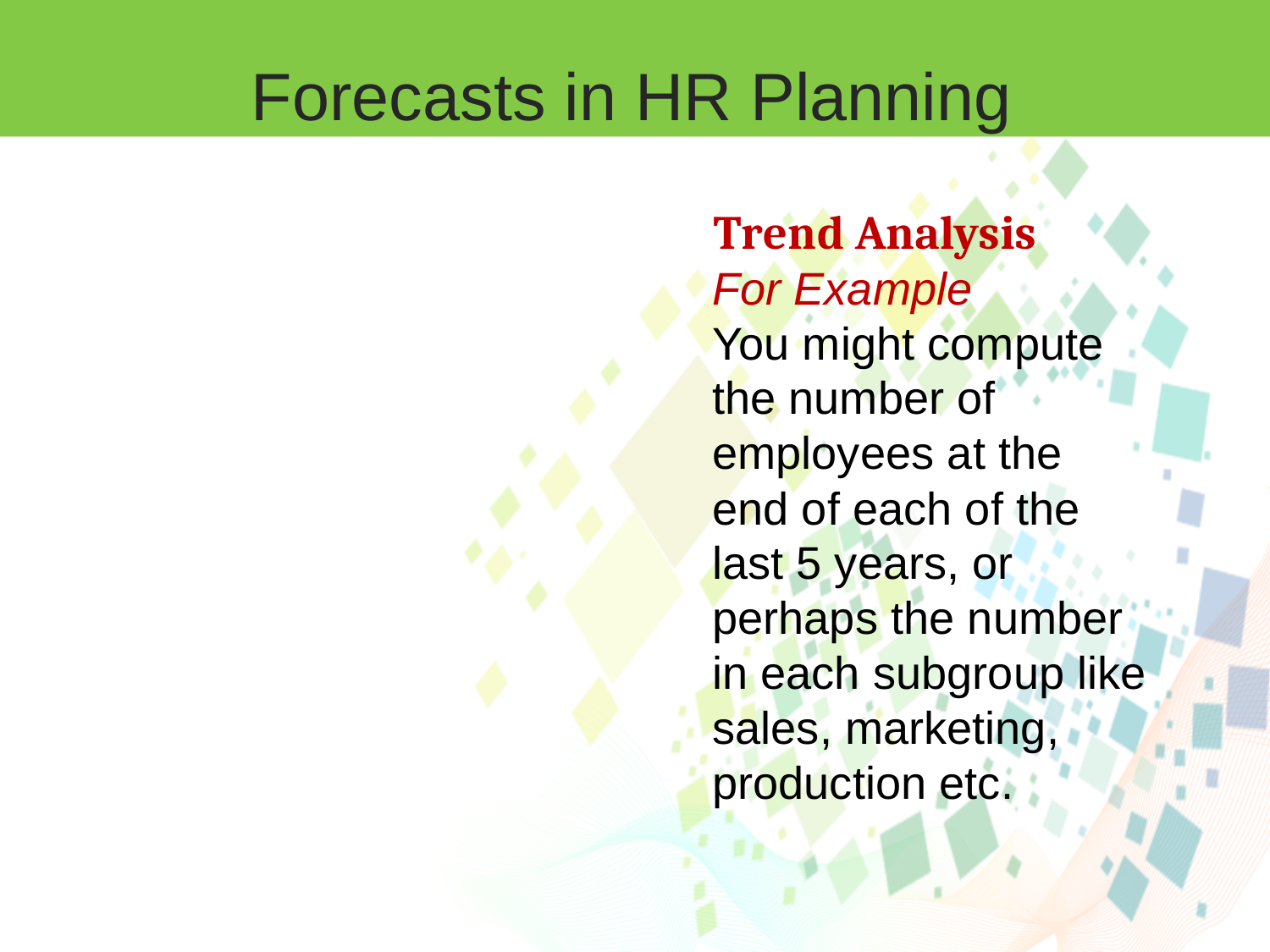

Forecasts in HR Planning
Trend Analysis
For Example
You might compute the number of employees at the end of each of the last 5 years, or perhaps the number in each subgroup like sales, marketing, production etc.